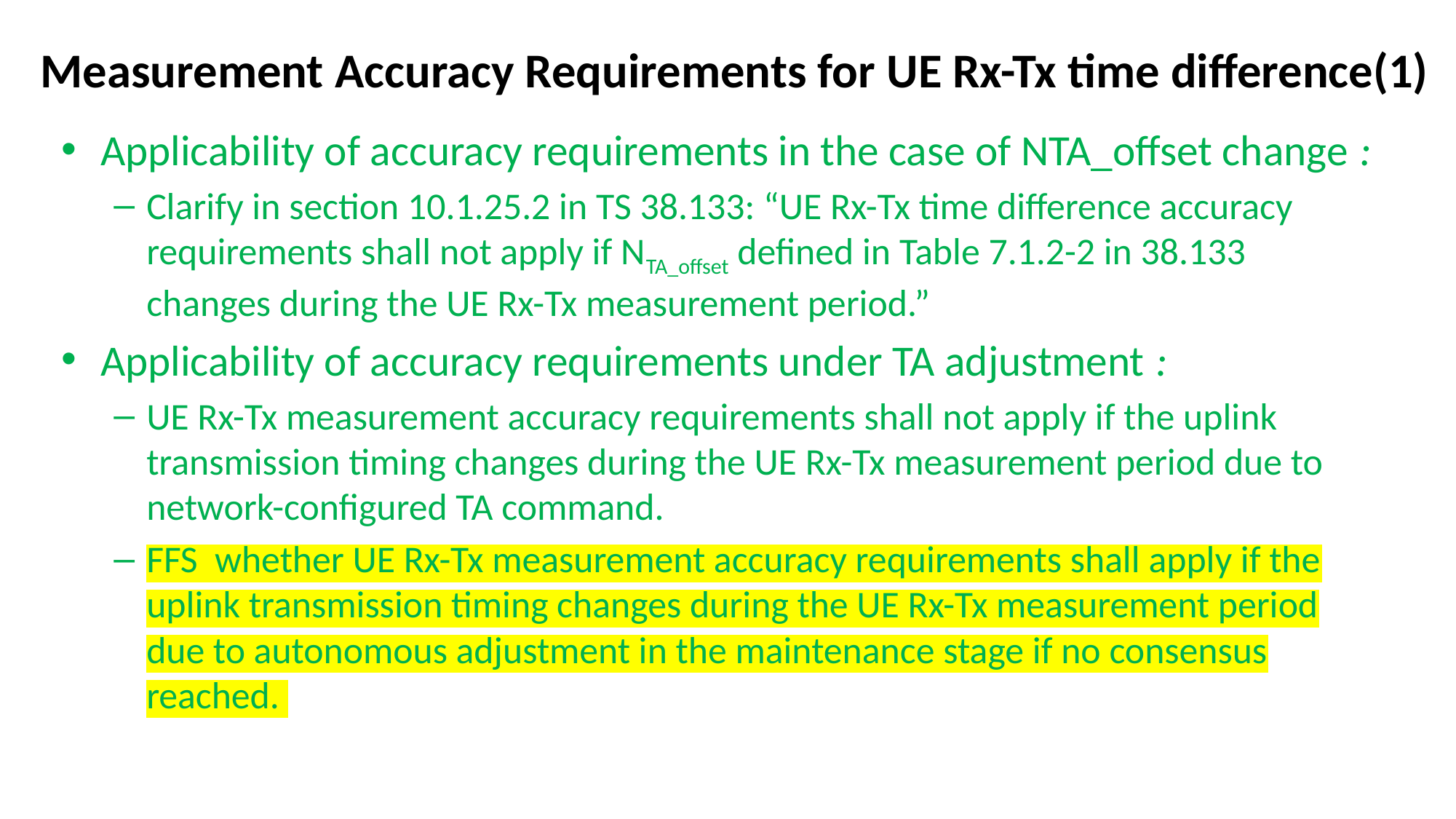

# Measurement Accuracy Requirements for UE Rx-Tx time difference(1)
Applicability of accuracy requirements in the case of NTA_offset change :
Clarify in section 10.1.25.2 in TS 38.133: “UE Rx-Tx time difference accuracy requirements shall not apply if NTA_offset defined in Table 7.1.2-2 in 38.133 changes during the UE Rx-Tx measurement period.”
Applicability of accuracy requirements under TA adjustment :
UE Rx-Tx measurement accuracy requirements shall not apply if the uplink transmission timing changes during the UE Rx-Tx measurement period due to network-configured TA command.
FFS  whether UE Rx-Tx measurement accuracy requirements shall apply if the uplink transmission timing changes during the UE Rx-Tx measurement period due to autonomous adjustment in the maintenance stage if no consensus reached.